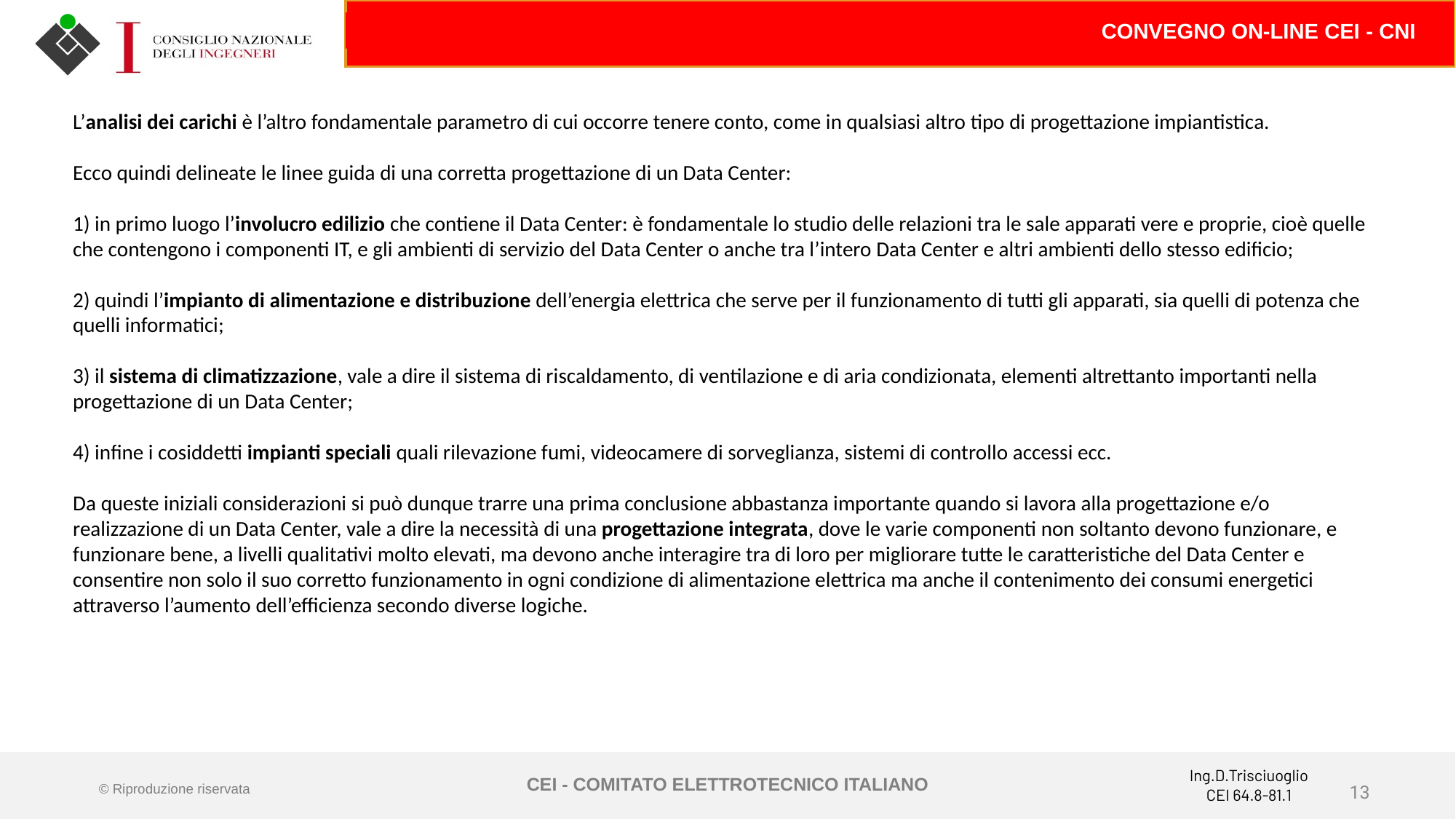

L’analisi dei carichi è l’altro fondamentale parametro di cui occorre tenere conto, come in qualsiasi altro tipo di progettazione impiantistica.

Ecco quindi delineate le linee guida di una corretta progettazione di un Data Center:

1) in primo luogo l’involucro edilizio che contiene il Data Center: è fondamentale lo studio delle relazioni tra le sale apparati vere e proprie, cioè quelle che contengono i componenti IT, e gli ambienti di servizio del Data Center o anche tra l’intero Data Center e altri ambienti dello stesso edificio;

2) quindi l’impianto di alimentazione e distribuzione dell’energia elettrica che serve per il funzionamento di tutti gli apparati, sia quelli di potenza che quelli informatici;

3) il sistema di climatizzazione, vale a dire il sistema di riscaldamento, di ventilazione e di aria condizionata, elementi altrettanto importanti nella progettazione di un Data Center;

4) infine i cosiddetti impianti speciali quali rilevazione fumi, videocamere di sorveglianza, sistemi di controllo accessi ecc.

Da queste iniziali considerazioni si può dunque trarre una prima conclusione abbastanza importante quando si lavora alla progettazione e/o realizzazione di un Data Center, vale a dire la necessità di una progettazione integrata, dove le varie componenti non soltanto devono funzionare, e funzionare bene, a livelli qualitativi molto elevati, ma devono anche interagire tra di loro per migliorare tutte le caratteristiche del Data Center e consentire non solo il suo corretto funzionamento in ogni condizione di alimentazione elettrica ma anche il contenimento dei consumi energetici attraverso l’aumento dell’efficienza secondo diverse logiche.
Ing.D.Trisciuoglio
CEI 64.8-81.1